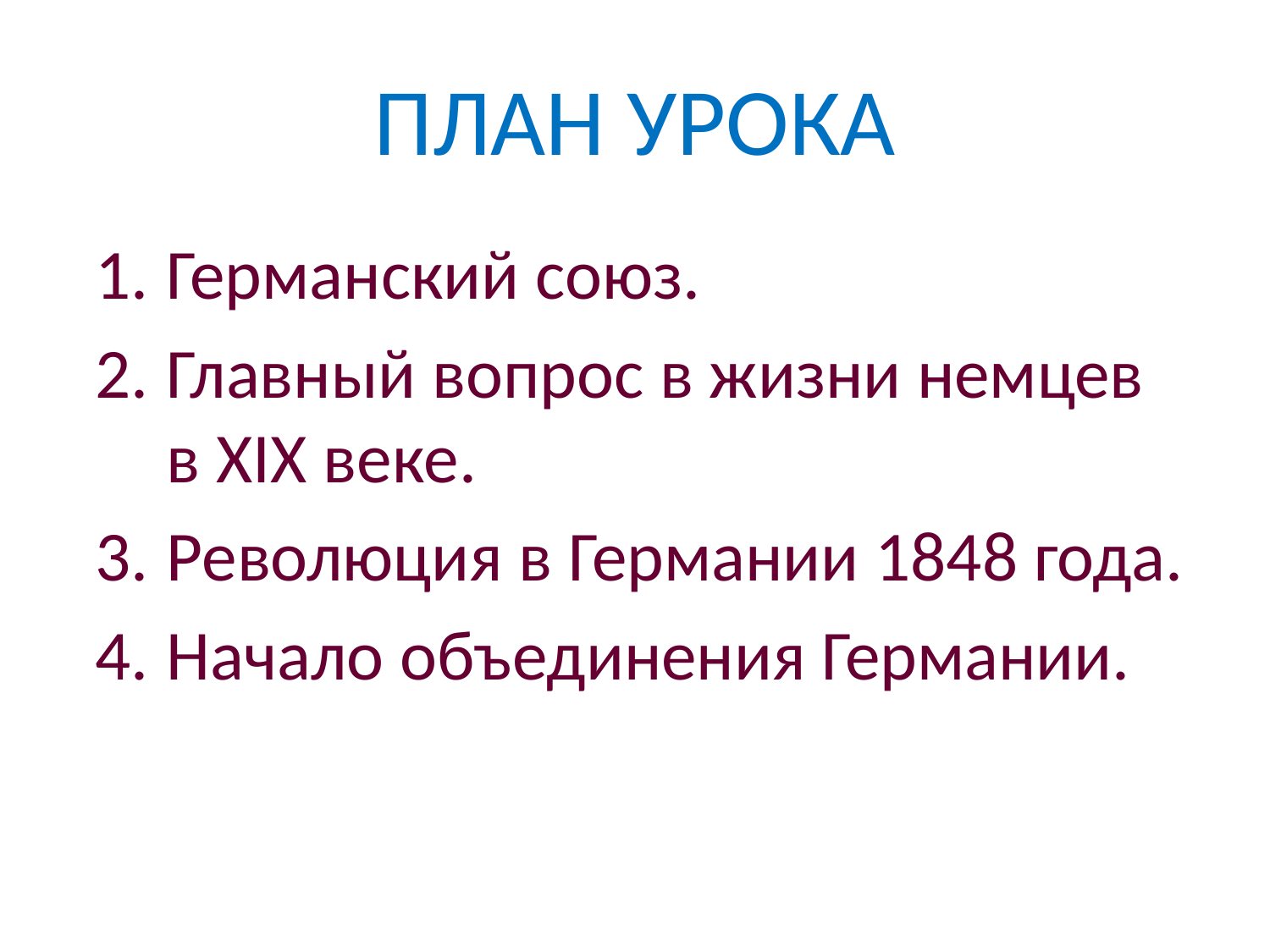

# ПЛАН УРОКА
Германский союз.
Главный вопрос в жизни немцев в XIX веке.
Революция в Германии 1848 года.
Начало объединения Германии.